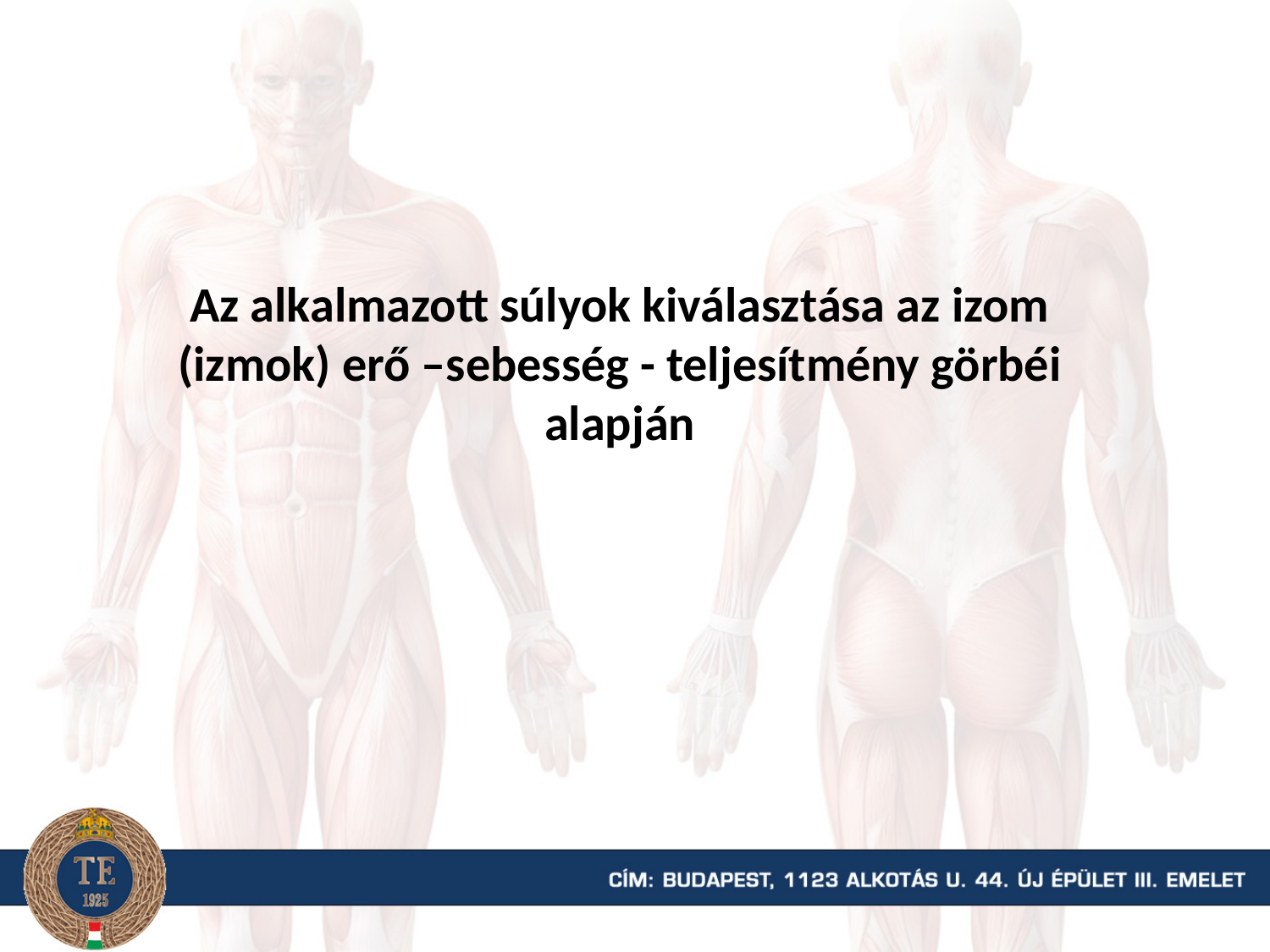

Az alkalmazott súlyok kiválasztása az izom (izmok) erő –sebesség - teljesítmény görbéi alapján